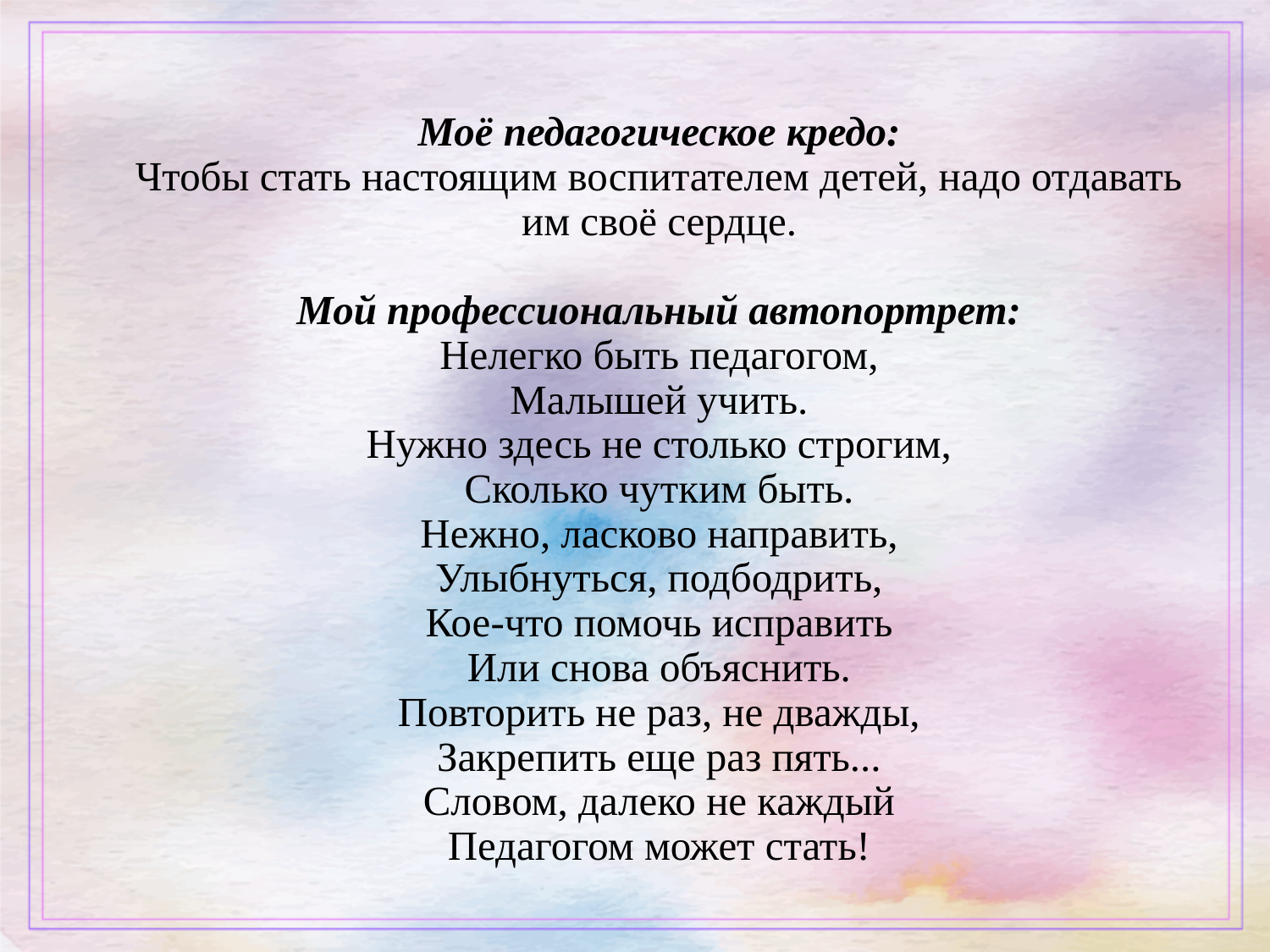

Моё педагогическое кредо:
Чтобы стать настоящим воспитателем детей, надо отдавать им своё сердце.
Мой профессиональный автопортрет:
Нелегко быть педагогом,
Малышей учить.
Нужно здесь не столько строгим,
Сколько чутким быть.
Нежно, ласково направить,
Улыбнуться, подбодрить,
Кое-что помочь исправить
Или снова объяснить.
Повторить не раз, не дважды,
Закрепить еще раз пять...
Словом, далеко не каждый
Педагогом может стать!